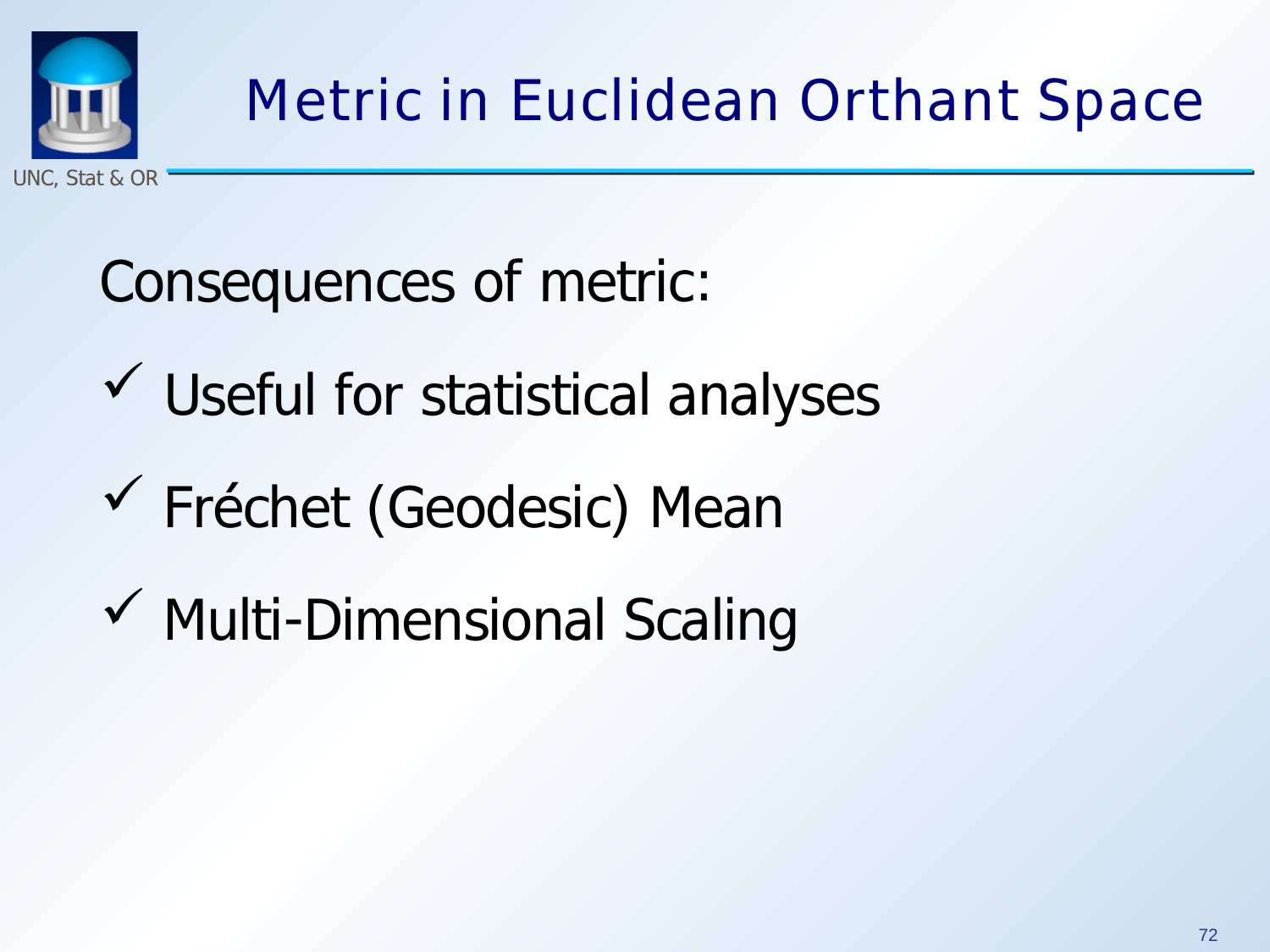

# Metric in Euclidean Orthant Space
Consequences of metric:
Useful for statistical analyses
Fréchet (Geodesic) Mean
Multi-Dimensional Scaling